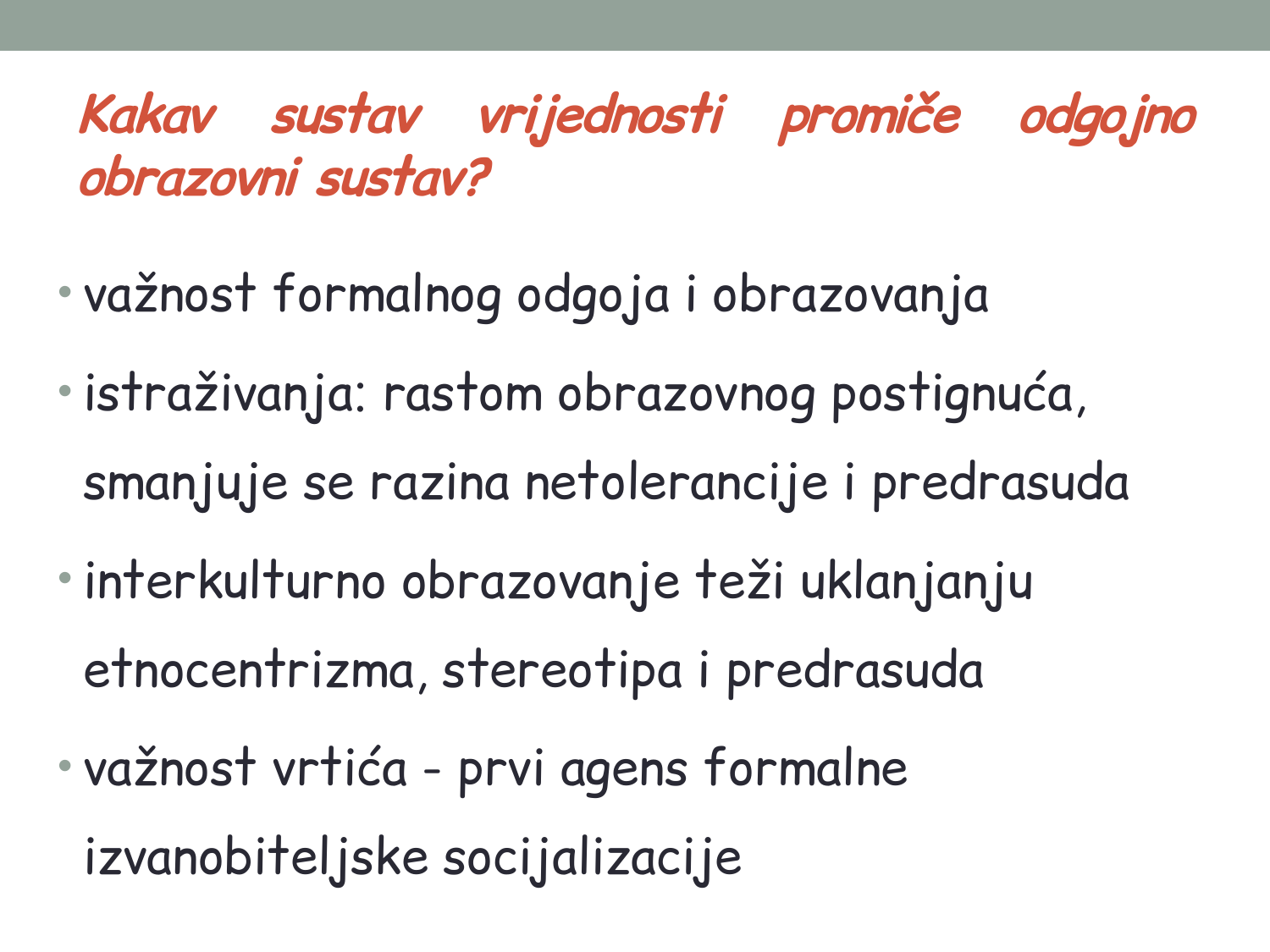

# Kakav sustav vrijednosti promiče odgojno obrazovni sustav?
važnost formalnog odgoja i obrazovanja
istraživanja: rastom obrazovnog postignuća, smanjuje se razina netolerancije i predrasuda
interkulturno obrazovanje teži uklanjanju etnocentrizma, stereotipa i predrasuda
važnost vrtića - prvi agens formalne izvanobiteljske socijalizacije